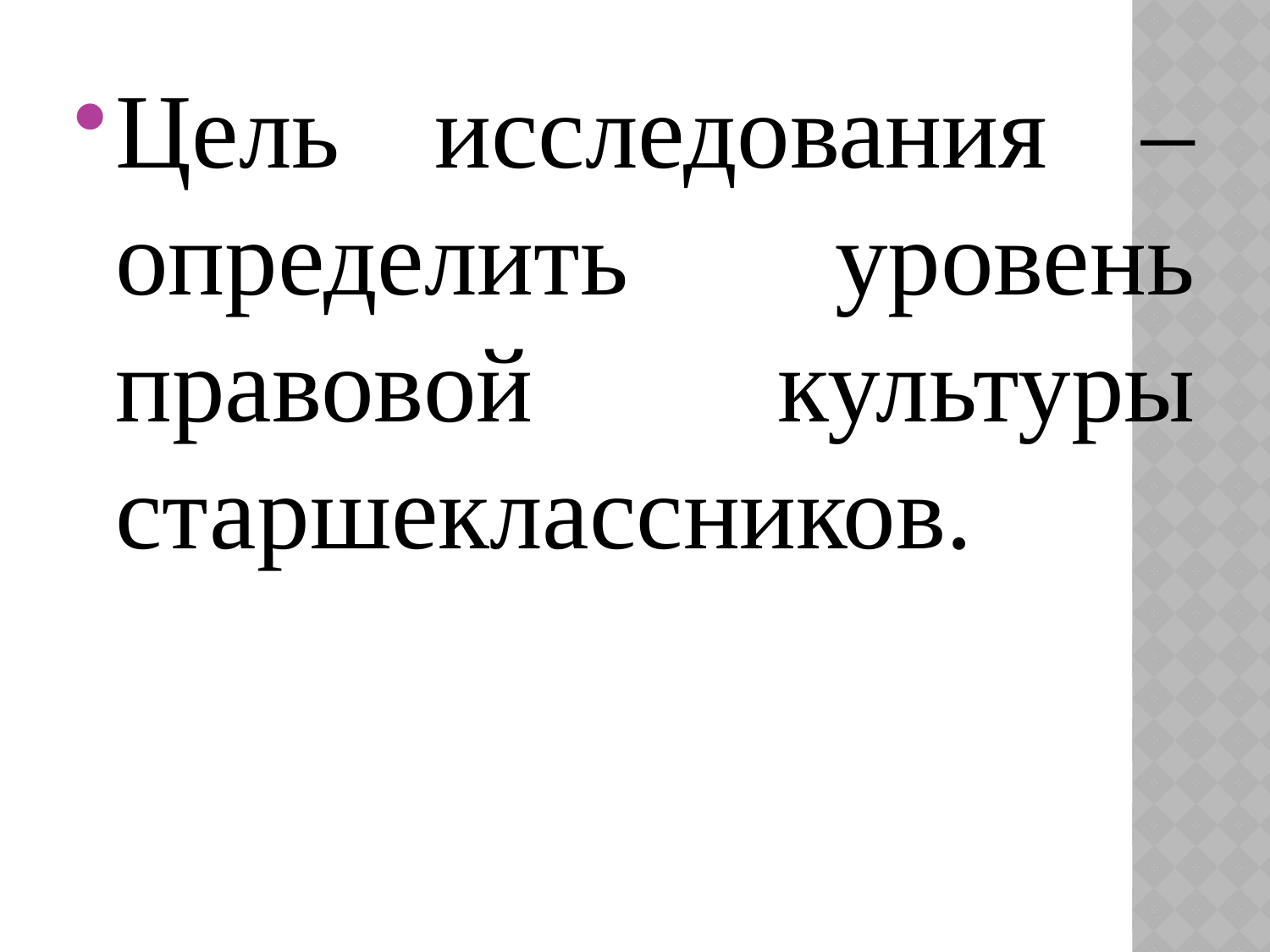

#
Цель исследования – определить уровень правовой культуры старшеклассников.